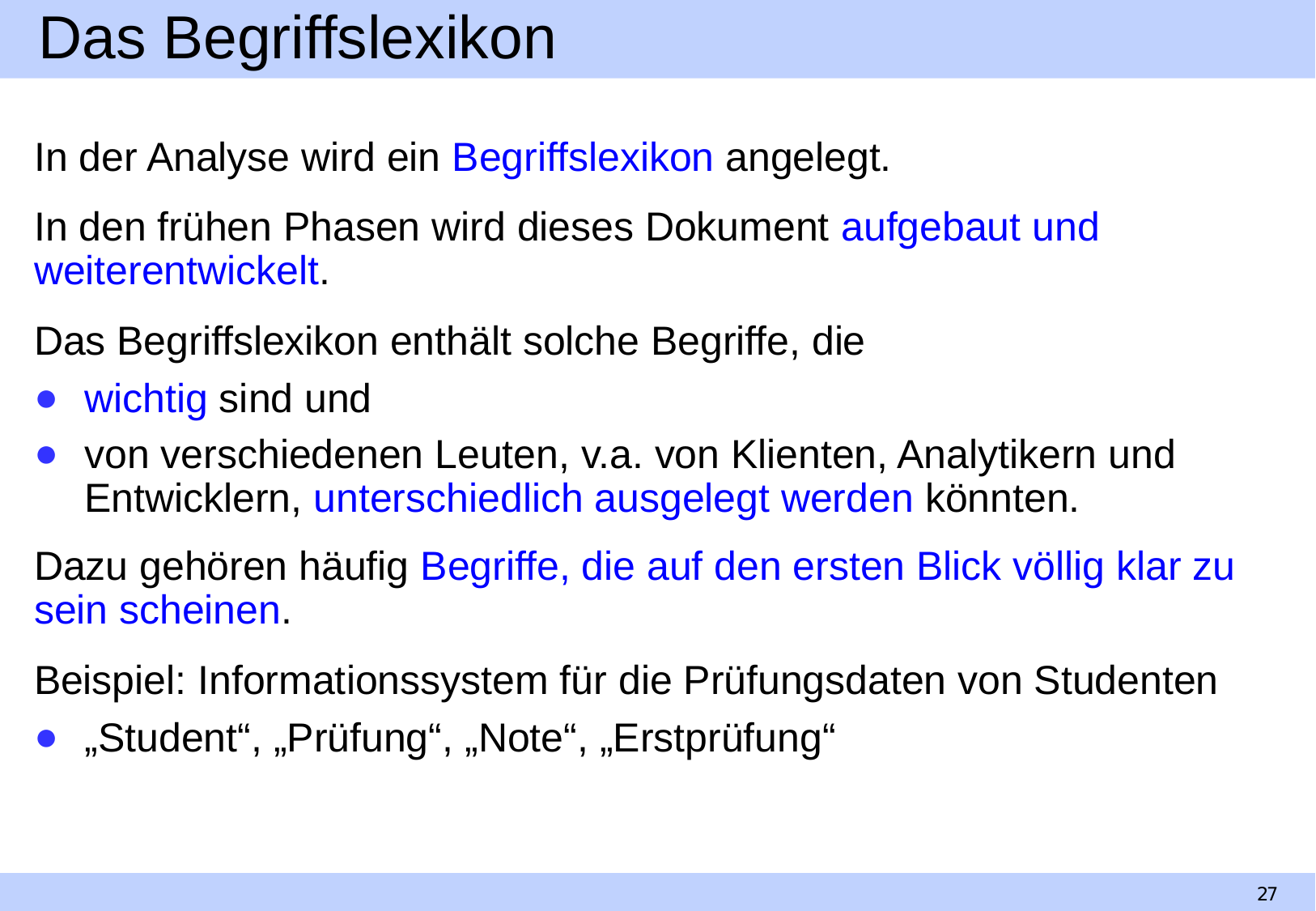

# Das Begriffslexikon
In der Analyse wird ein Begriffslexikon angelegt.
In den frühen Phasen wird dieses Dokument aufgebaut und weiterentwickelt.
Das Begriffslexikon enthält solche Begriffe, die
wichtig sind und
von verschiedenen Leuten, v.a. von Klienten, Analytikern und Entwicklern, unterschiedlich ausgelegt werden könnten.
Dazu gehören häufig Begriffe, die auf den ersten Blick völlig klar zu sein scheinen.
Beispiel: Informationssystem für die Prüfungsdaten von Studenten
„Student“, „Prüfung“, „Note“, „Erstprüfung“
27